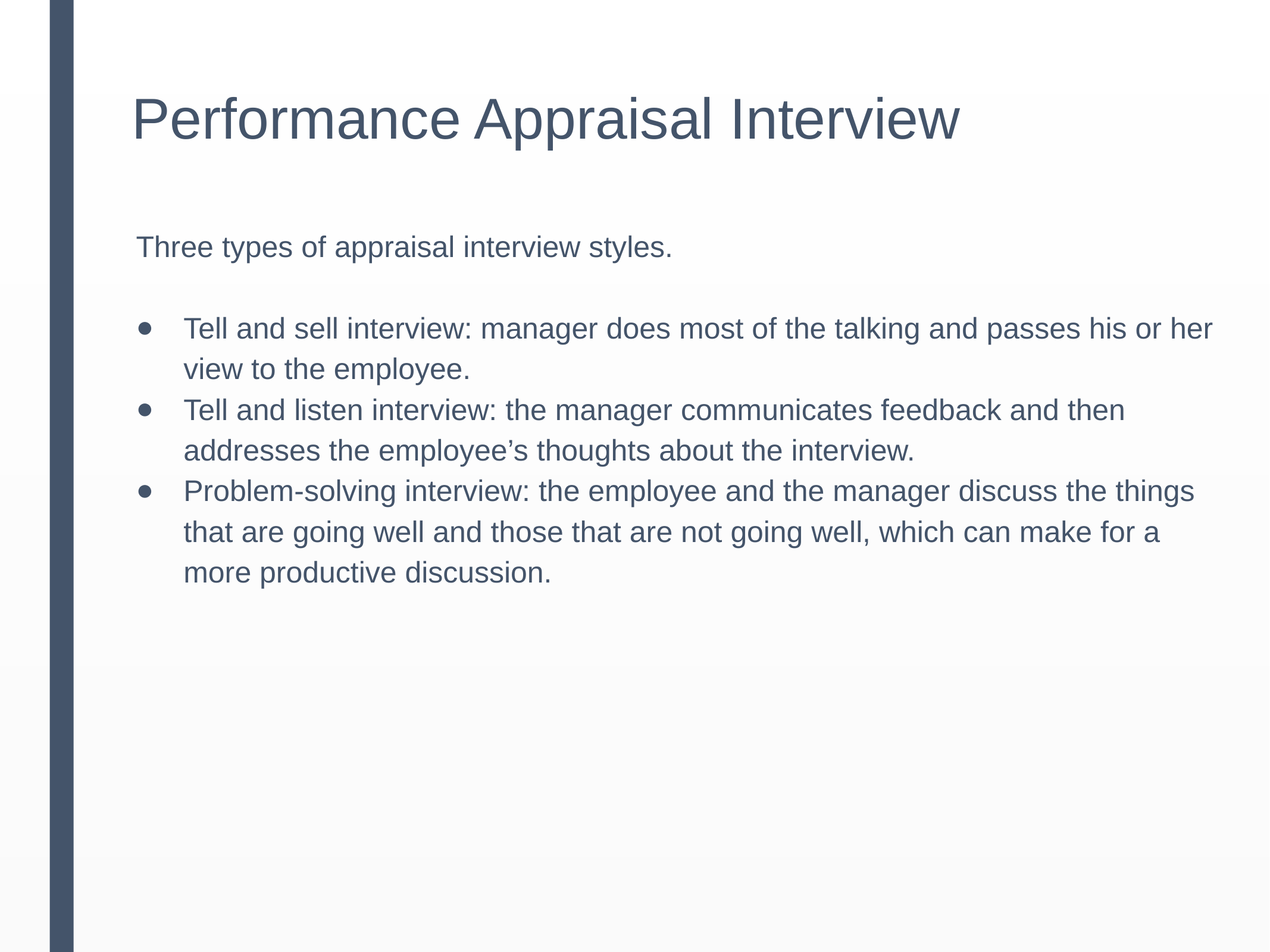

# Performance Appraisal Interview
Three types of appraisal interview styles.

Tell and sell interview: manager does most of the talking and passes his or her view to the employee.
Tell and listen interview: the manager communicates feedback and then addresses the employee’s thoughts about the interview.
Problem-solving interview: the employee and the manager discuss the things that are going well and those that are not going well, which can make for a more productive discussion.